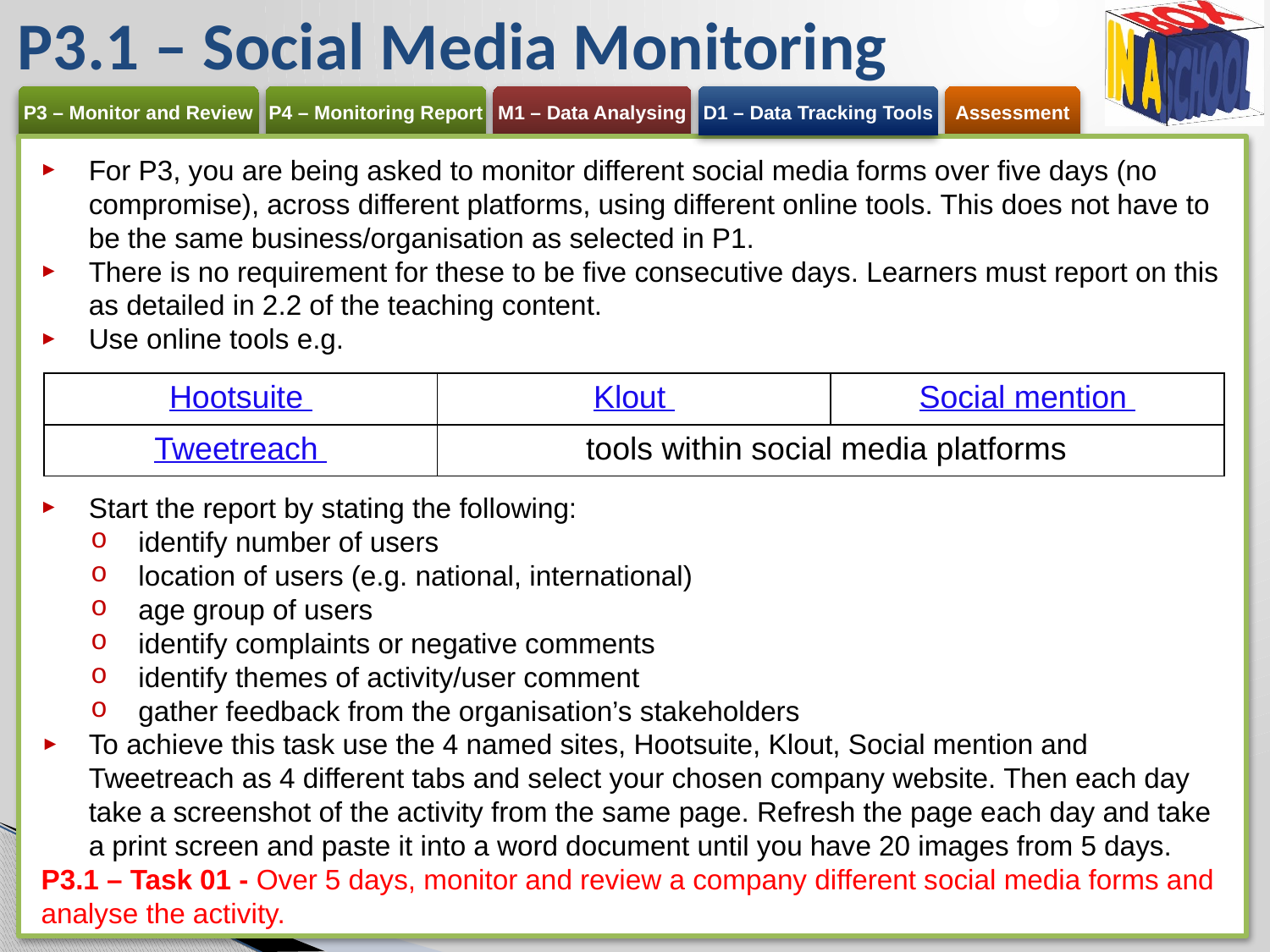

# P3.1 – Social Media Monitoring
For P3, you are being asked to monitor different social media forms over five days (no compromise), across different platforms, using different online tools. This does not have to be the same business/organisation as selected in P1.
There is no requirement for these to be five consecutive days. Learners must report on this as detailed in 2.2 of the teaching content.
Use online tools e.g.
Start the report by stating the following:
identify number of users
location of users (e.g. national, international)
age group of users
identify complaints or negative comments
identify themes of activity/user comment
gather feedback from the organisation’s stakeholders
To achieve this task use the 4 named sites, Hootsuite, Klout, Social mention and Tweetreach as 4 different tabs and select your chosen company website. Then each day take a screenshot of the activity from the same page. Refresh the page each day and take a print screen and paste it into a word document until you have 20 images from 5 days.
P3.1 – Task 01 - Over 5 days, monitor and review a company different social media forms and analyse the activity.
| Hootsuite | Klout | Social mention |
| --- | --- | --- |
| Tweetreach | tools within social media platforms |  |